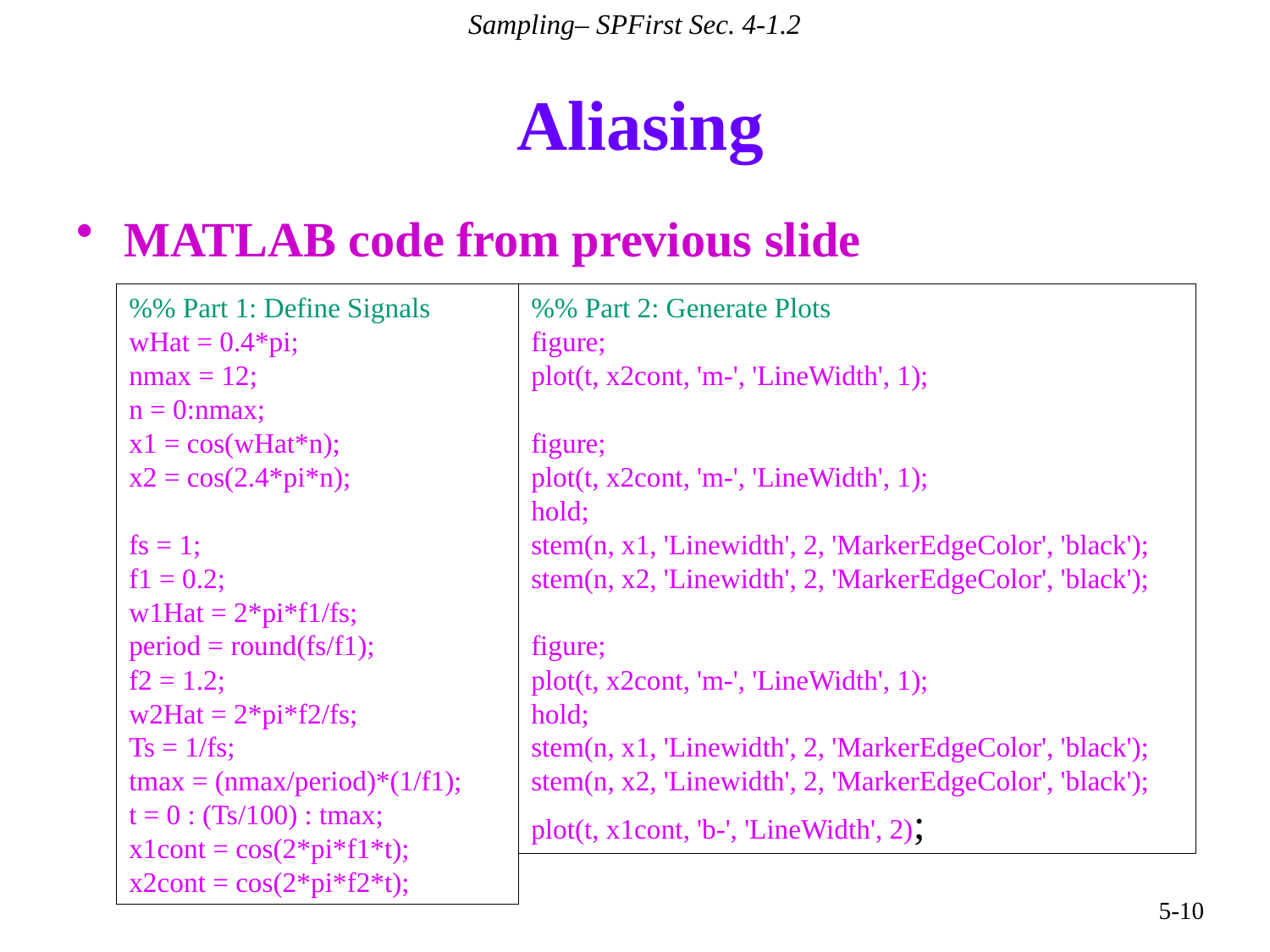

Sampling– SPFirst Sec. 4-1.2
# Aliasing
MATLAB code from previous slide
%% Part 1: Define Signals
wHat = 0.4*pi;
nmax = 12;
n = 0:nmax;
x1 = cos(wHat*n);
x2 = cos(2.4*pi*n);

fs = 1;
f1 = 0.2;
w1Hat = 2*pi*f1/fs;
period = round(fs/f1);
f2 = 1.2;
w2Hat = 2*pi*f2/fs;
Ts = 1/fs;
tmax = (nmax/period)*(1/f1);
t = 0 : (Ts/100) : tmax;
x1cont = cos(2*pi*f1*t);
x2cont = cos(2*pi*f2*t);
%% Part 2: Generate Plots
figure;
plot(t, x2cont, 'm-', 'LineWidth', 1);

figure;
plot(t, x2cont, 'm-', 'LineWidth', 1);
hold;
stem(n, x1, 'Linewidth', 2, 'MarkerEdgeColor', 'black');
stem(n, x2, 'Linewidth', 2, 'MarkerEdgeColor', 'black');

figure;
plot(t, x2cont, 'm-', 'LineWidth', 1);
hold;
stem(n, x1, 'Linewidth', 2, 'MarkerEdgeColor', 'black');
stem(n, x2, 'Linewidth', 2, 'MarkerEdgeColor', 'black');
plot(t, x1cont, 'b-', 'LineWidth', 2);
5-10